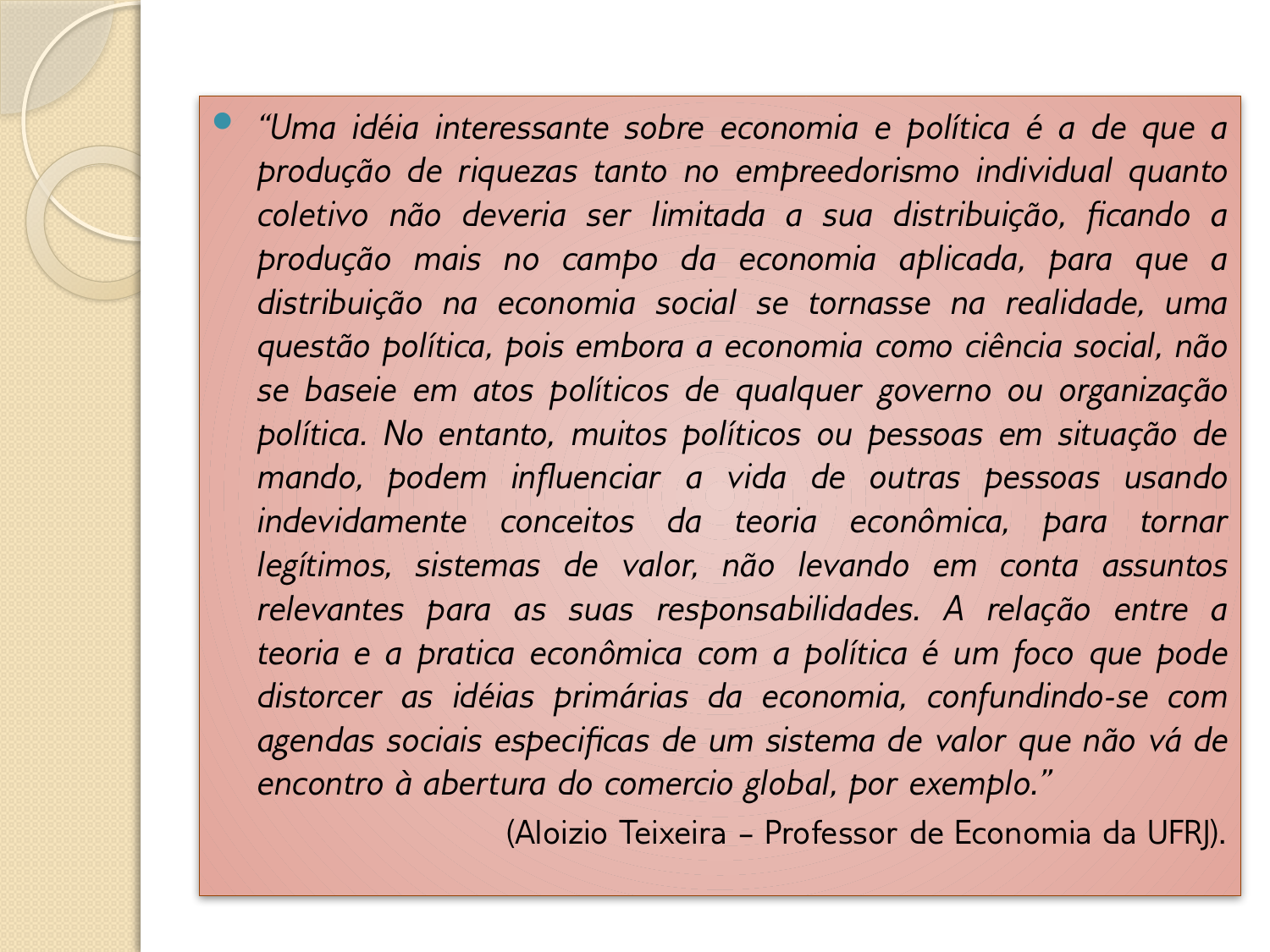

“Uma idéia interessante sobre economia e política é a de que a produção de riquezas tanto no empreedorismo individual quanto coletivo não deveria ser limitada a sua distribuição, ficando a produção mais no campo da economia aplicada, para que a distribuição na economia social se tornasse na realidade, uma questão política, pois embora a economia como ciência social, não se baseie em atos políticos de qualquer governo ou organização política. No entanto, muitos políticos ou pessoas em situação de mando, podem influenciar a vida de outras pessoas usando indevidamente conceitos da teoria econômica, para tornar legítimos, sistemas de valor, não levando em conta assuntos relevantes para as suas responsabilidades. A relação entre a teoria e a pratica econômica com a política é um foco que pode distorcer as idéias primárias da economia, confundindo-se com agendas sociais especificas de um sistema de valor que não vá de encontro à abertura do comercio global, por exemplo.”
 (Aloizio Teixeira – Professor de Economia da UFRJ).